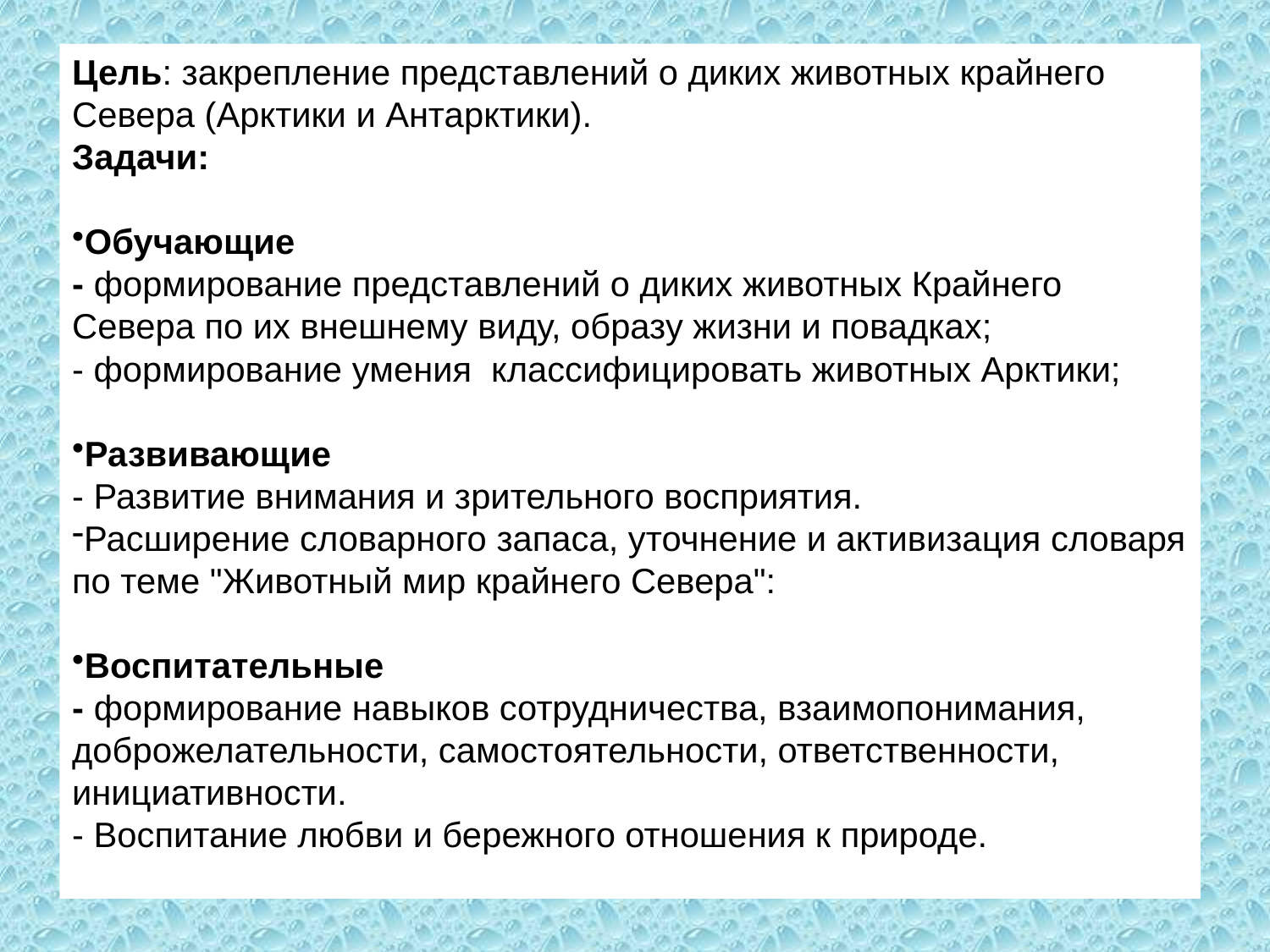

Цель: закрепление представлений о диких животных крайнего Севера (Арктики и Антарктики).
Задачи:

Обучающие
- формирование представлений о диких животных Крайнего Севера по их внешнему виду, образу жизни и повадках;
- формирование умения  классифицировать животных Арктики;

Развивающие
- Развитие внимания и зрительного восприятия.
Расширение словарного запаса, уточнение и активизация словаря по теме "Животный мир крайнего Севера":

Воспитательные
- формирование навыков сотрудничества, взаимопонимания, доброжелательности, самостоятельности, ответственности, инициативности.
- Воспитание любви и бережного отношения к природе.